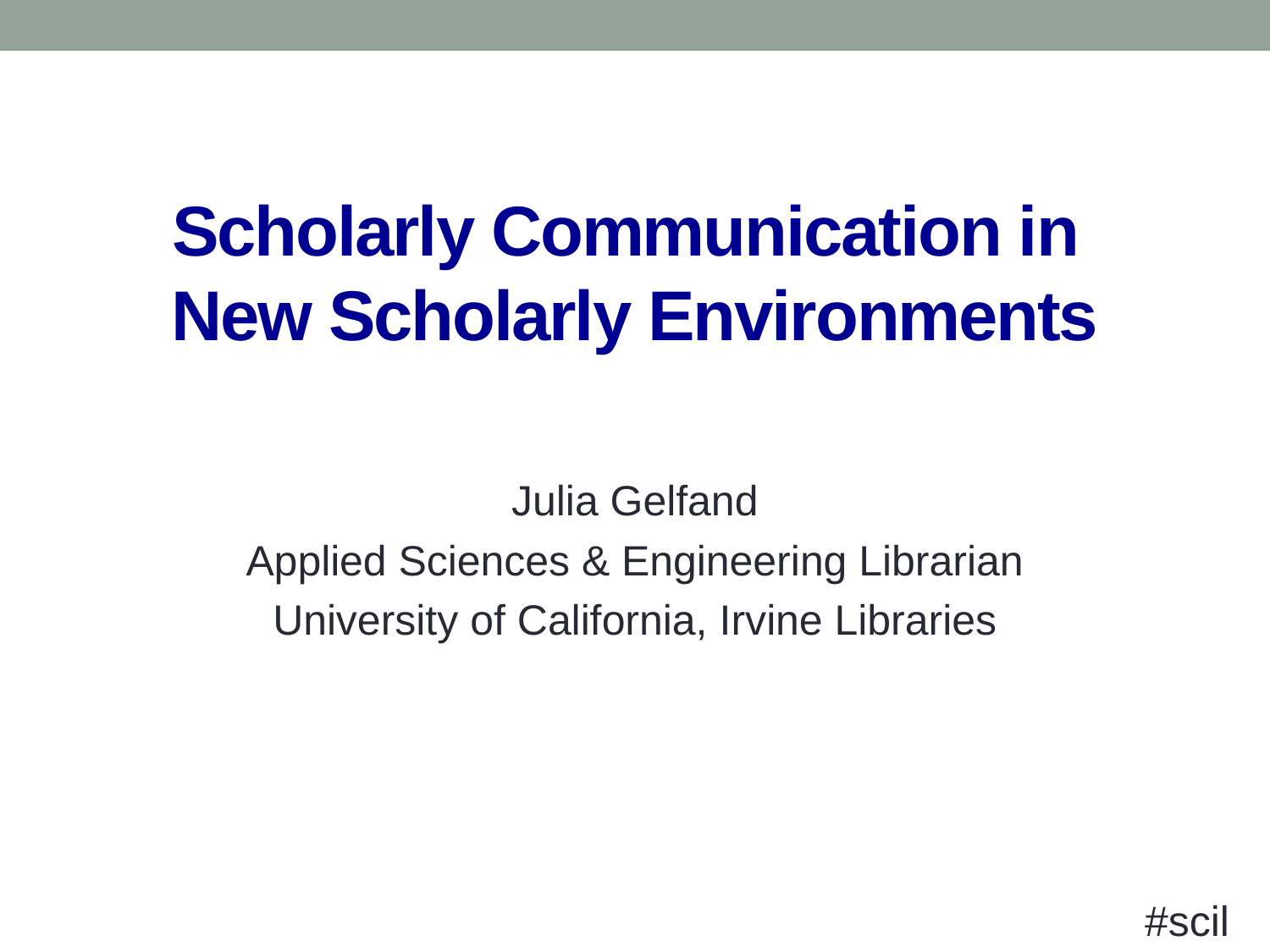

# Scholarly Communication in New Scholarly Environments

Julia Gelfand
Applied Sciences & Engineering Librarian
University of California, Irvine Libraries
#scil